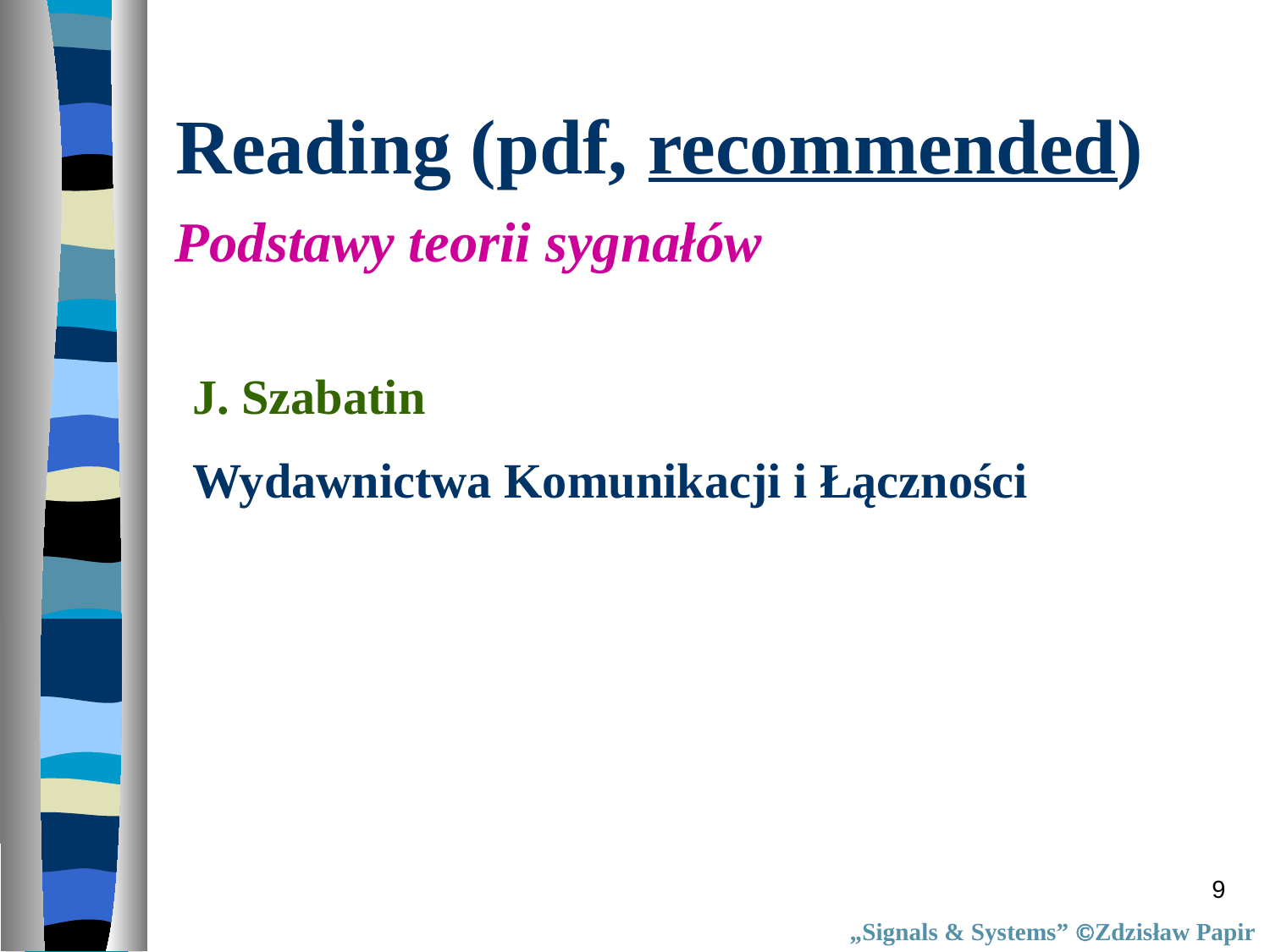

Reading (pdf, recommended)
Podstawy teorii sygnałów
J. Szabatin
Wydawnictwa Komunikacji i Łączności
9
„Signals & Systems” ©Zdzisław Papir